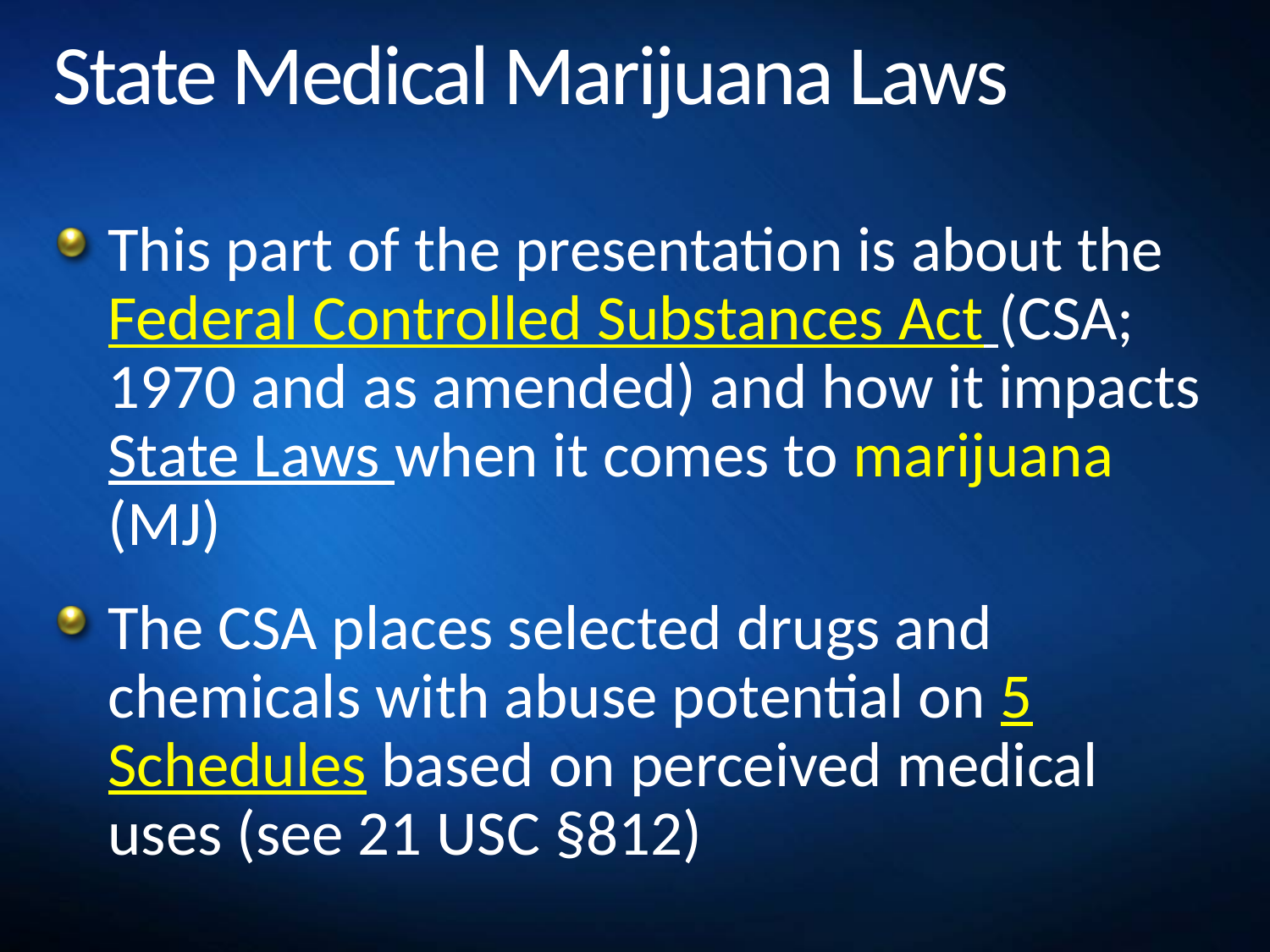

# State Medical Marijuana Laws
This part of the presentation is about the Federal Controlled Substances Act (CSA; 1970 and as amended) and how it impacts State Laws when it comes to marijuana (MJ)

The CSA places selected drugs and chemicals with abuse potential on 5 Schedules based on perceived medical uses (see 21 USC §812)